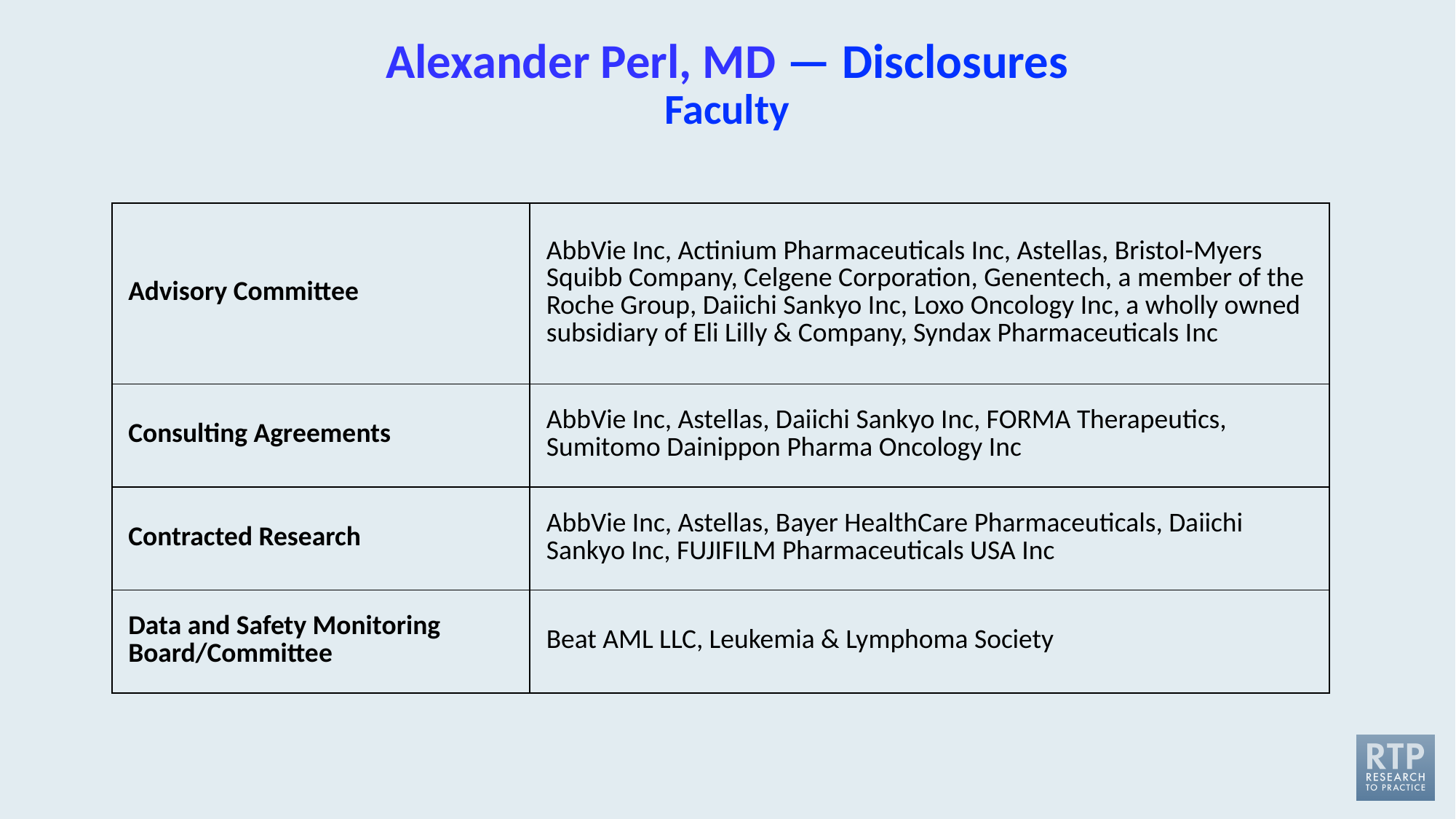

# Alexander Perl, MD — Disclosures Faculty
| Advisory Committee | AbbVie Inc, Actinium Pharmaceuticals Inc, Astellas, Bristol-Myers Squibb Company, Celgene Corporation, Genentech, a member of the Roche Group, Daiichi Sankyo Inc, Loxo Oncology Inc, a wholly owned subsidiary of Eli Lilly & Company, Syndax Pharmaceuticals Inc |
| --- | --- |
| Consulting Agreements | AbbVie Inc, Astellas, Daiichi Sankyo Inc, FORMA Therapeutics, Sumitomo Dainippon Pharma Oncology Inc |
| Contracted Research | AbbVie Inc, Astellas, Bayer HealthCare Pharmaceuticals, Daiichi Sankyo Inc, FUJIFILM Pharmaceuticals USA Inc |
| Data and Safety Monitoring Board/Committee | Beat AML LLC, Leukemia & Lymphoma Society |